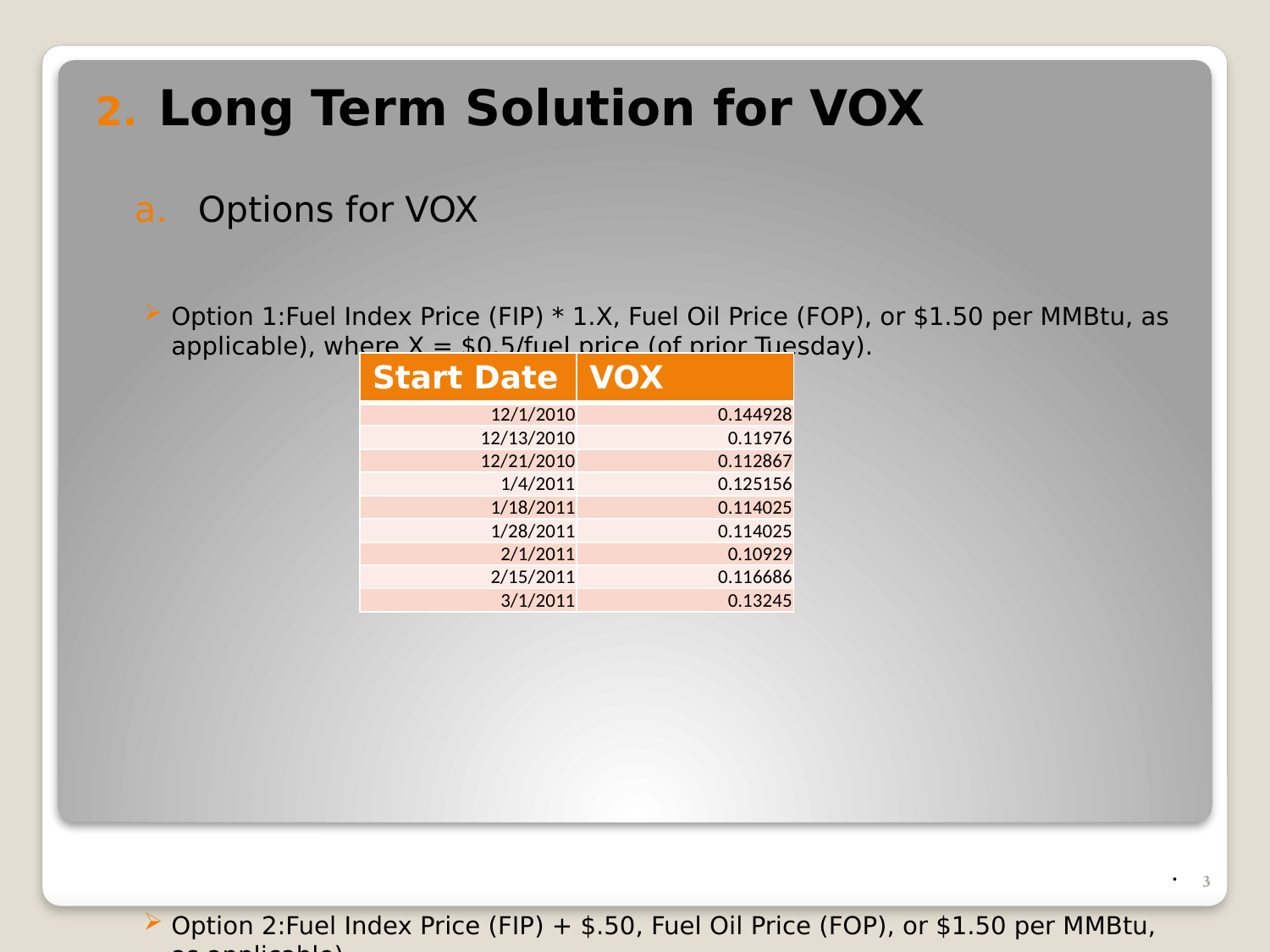

Long Term Solution for VOX

Options for VOX

Option 1:Fuel Index Price (FIP) * 1.X, Fuel Oil Price (FOP), or $1.50 per MMBtu, as applicable), where X = $0.5/fuel price (of prior Tuesday).

Option 2:Fuel Index Price (FIP) + $.50, Fuel Oil Price (FOP), or $1.50 per MMBtu, as applicable),

| Start Date | VOX |
| --- | --- |
| 12/1/2010 | 0.144928 |
| 12/13/2010 | 0.11976 |
| 12/21/2010 | 0.112867 |
| 1/4/2011 | 0.125156 |
| 1/18/2011 | 0.114025 |
| 1/28/2011 | 0.114025 |
| 2/1/2011 | 0.10929 |
| 2/15/2011 | 0.116686 |
| 3/1/2011 | 0.13245 |
3